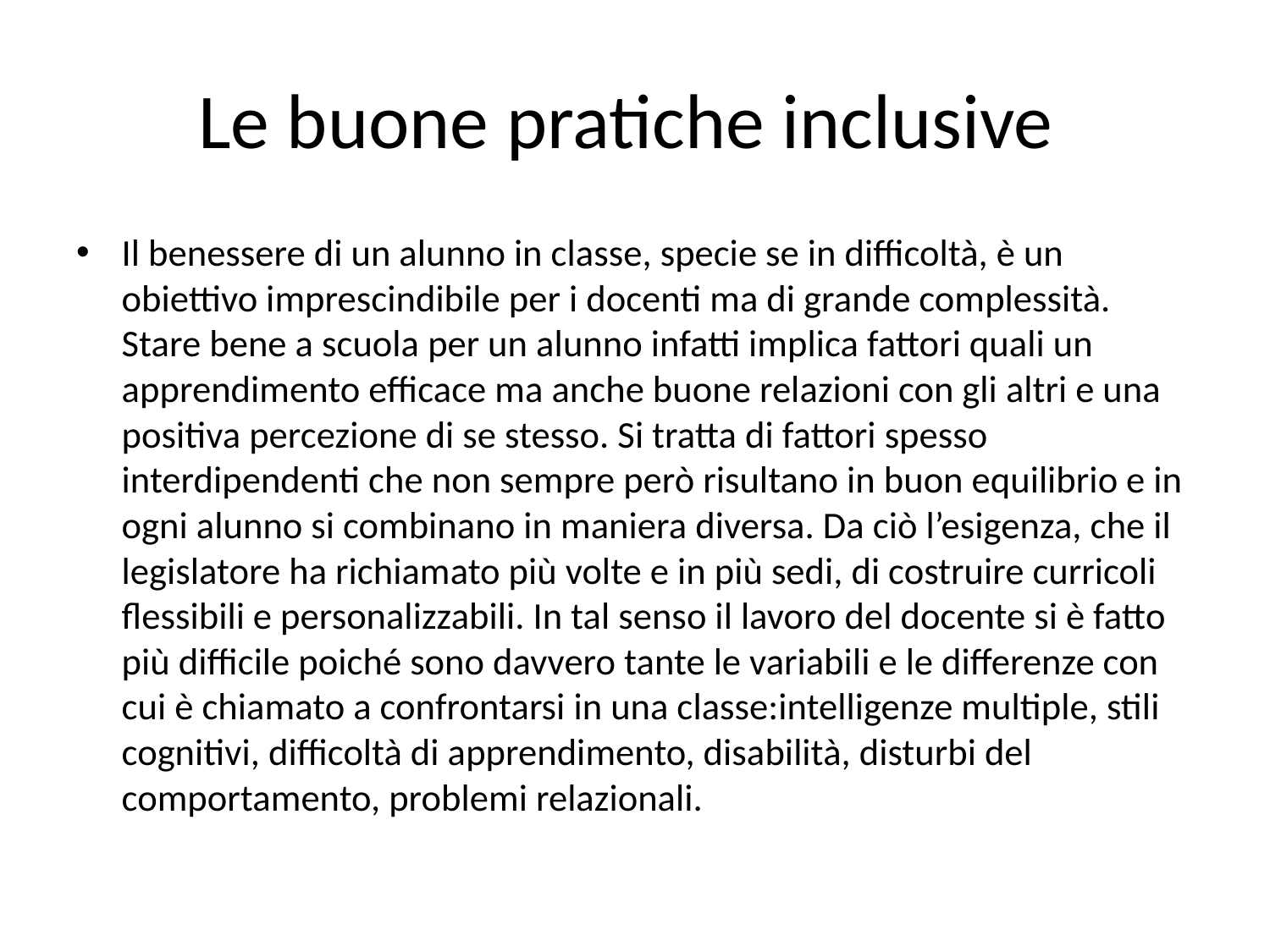

# Le buone pratiche inclusive
Il benessere di un alunno in classe, specie se in difficoltà, è un obiettivo imprescindibile per i docenti ma di grande complessità. Stare bene a scuola per un alunno infatti implica fattori quali un apprendimento efficace ma anche buone relazioni con gli altri e una positiva percezione di se stesso. Si tratta di fattori spesso interdipendenti che non sempre però risultano in buon equilibrio e in ogni alunno si combinano in maniera diversa. Da ciò l’esigenza, che il legislatore ha richiamato più volte e in più sedi, di costruire curricoli flessibili e personalizzabili. In tal senso il lavoro del docente si è fatto più difficile poiché sono davvero tante le variabili e le differenze con cui è chiamato a confrontarsi in una classe:intelligenze multiple, stili cognitivi, difficoltà di apprendimento, disabilità, disturbi del comportamento, problemi relazionali.